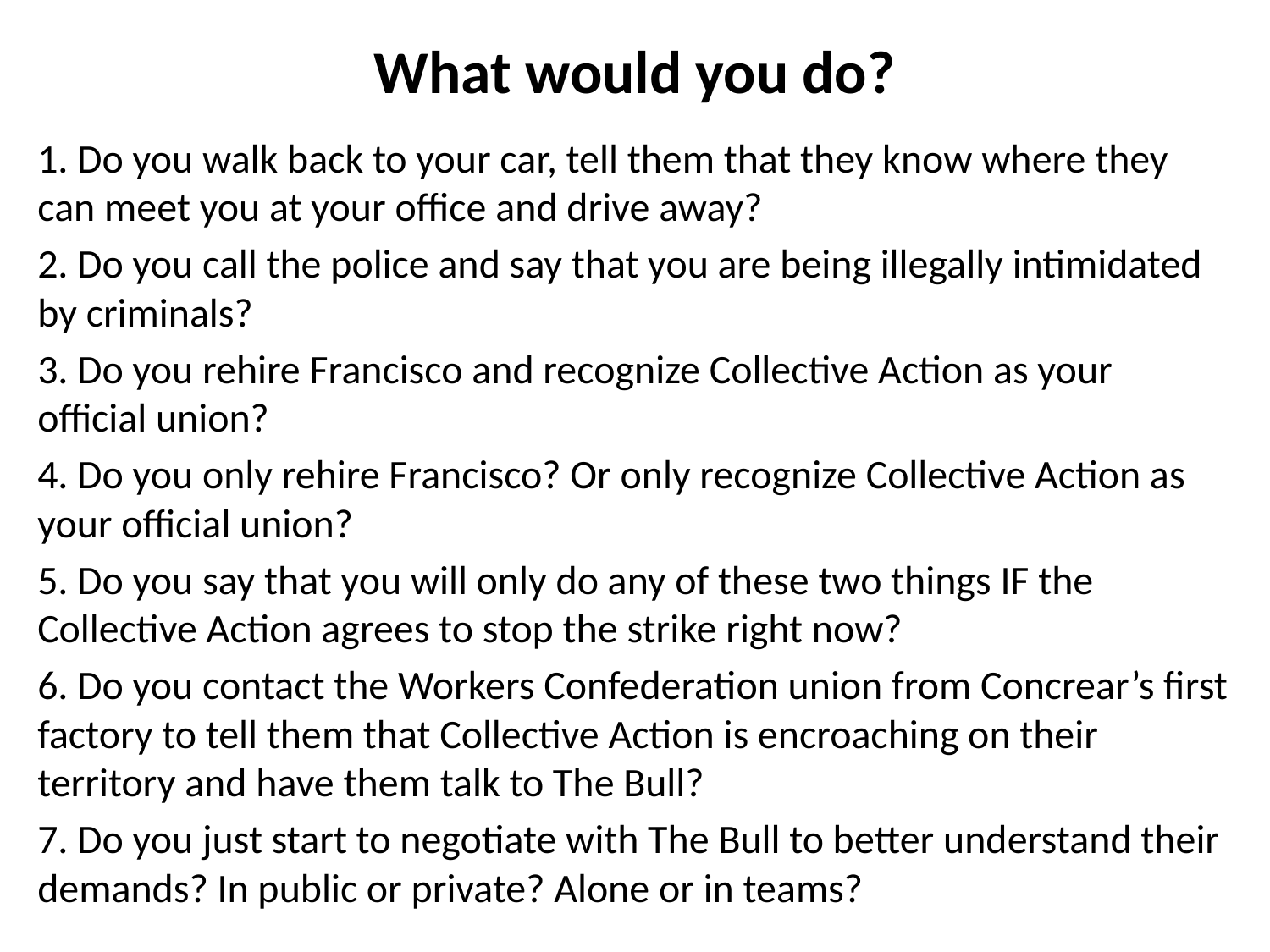

# What would you do?
1. Do you walk back to your car, tell them that they know where they can meet you at your office and drive away?
2. Do you call the police and say that you are being illegally intimidated by criminals?
3. Do you rehire Francisco and recognize Collective Action as your official union?
4. Do you only rehire Francisco? Or only recognize Collective Action as your official union?
5. Do you say that you will only do any of these two things IF the Collective Action agrees to stop the strike right now?
6. Do you contact the Workers Confederation union from Concrear’s first factory to tell them that Collective Action is encroaching on their territory and have them talk to The Bull?
7. Do you just start to negotiate with The Bull to better understand their demands? In public or private? Alone or in teams?